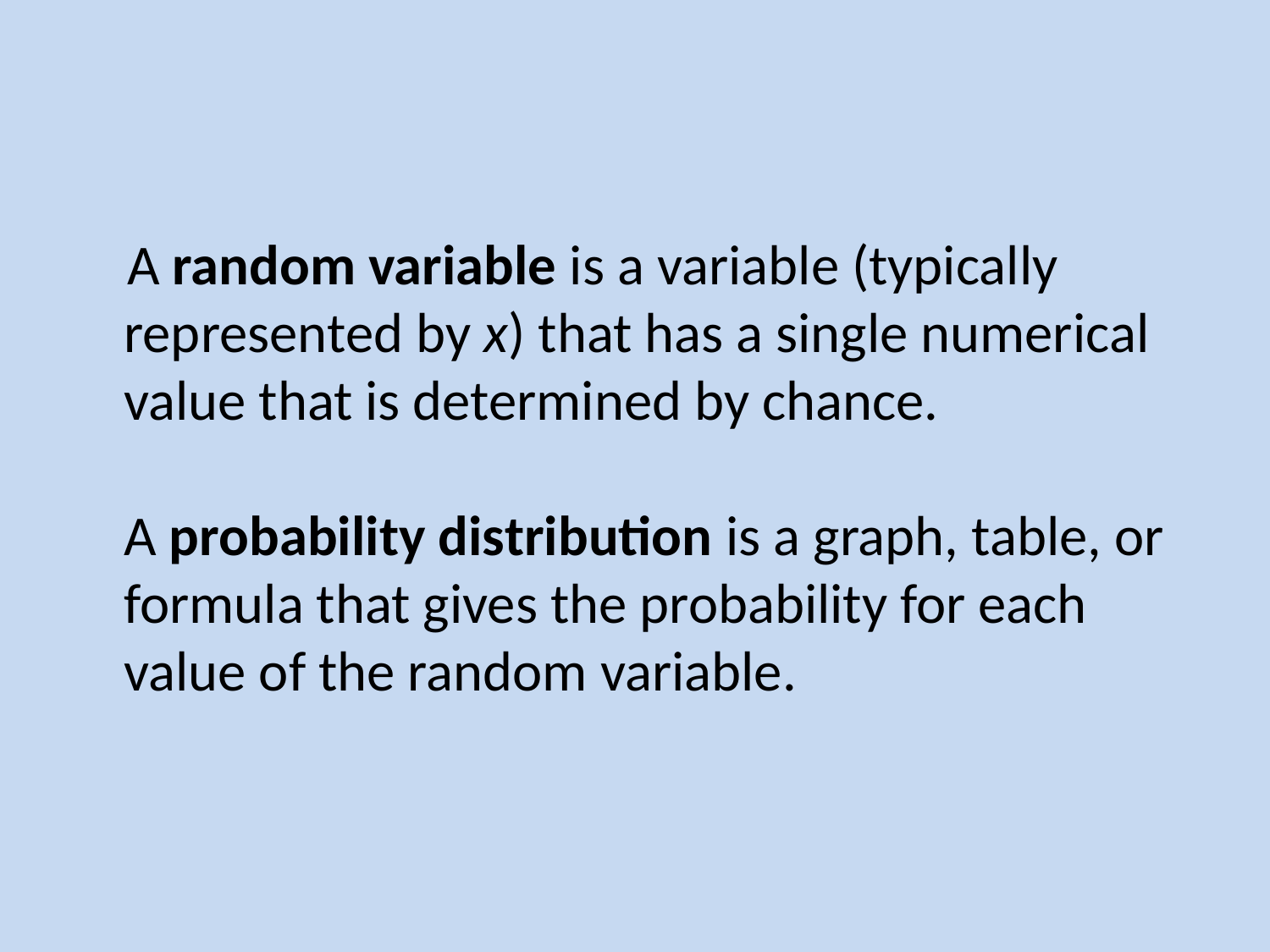

A random variable is a variable (typically represented by x) that has a single numerical value that is determined by chance.
A probability distribution is a graph, table, or formula that gives the probability for each value of the random variable.